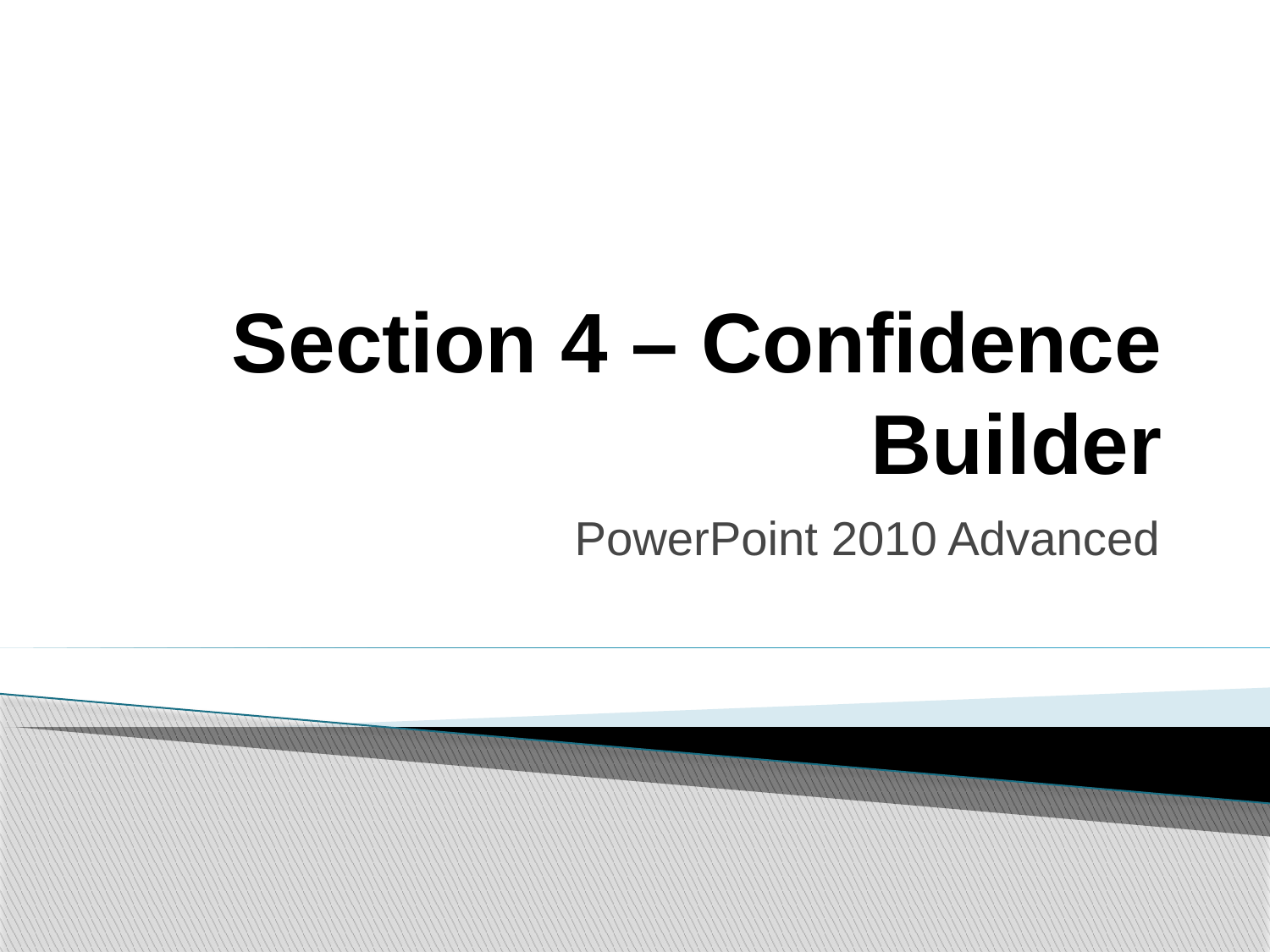

# Section 4 – Confidence Builder
PowerPoint 2010 Advanced